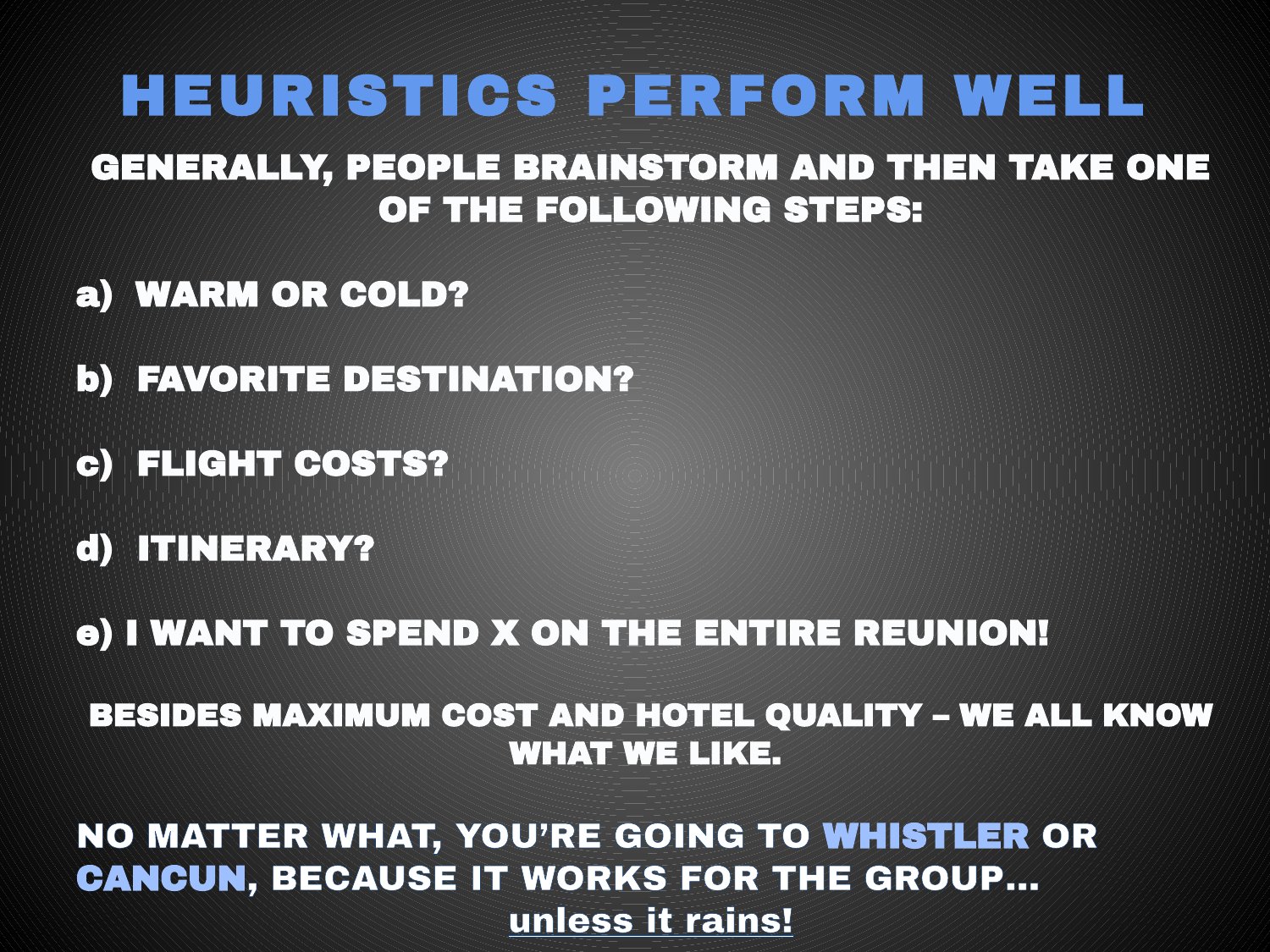

HEURISTICS PERFORM WELL
GENERALLY, PEOPLE BRAINSTORM AND THEN TAKE ONE OF THE FOLLOWING STEPS:

 WARM OR COLD?

b)  FAVORITE DESTINATION?

c)  FLIGHT COSTS?

d)  ITINERARY?

e) I WANT TO SPEND X ON THE ENTIRE REUNION!

BESIDES MAXIMUM COST AND HOTEL QUALITY – WE ALL KNOW WHAT WE LIKE.

NO MATTER WHAT, YOU’RE GOING TO WHISTLER OR CANCUN, BECAUSE IT WORKS FOR THE GROUP…
unless it rains!